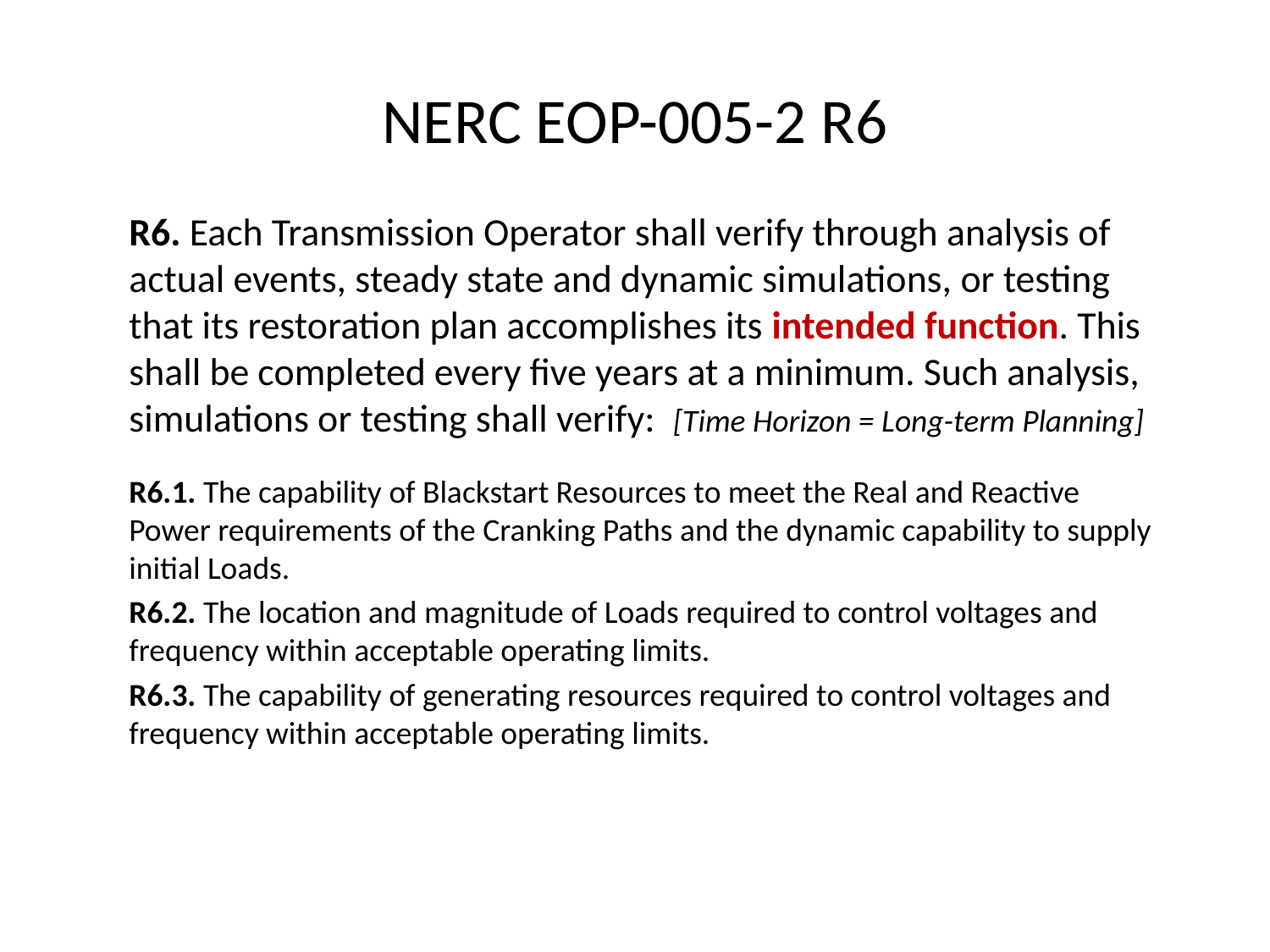

# NERC EOP-005-2 R6
R6. Each Transmission Operator shall verify through analysis of actual events, steady state and dynamic simulations, or testing that its restoration plan accomplishes its intended function. This shall be completed every five years at a minimum. Such analysis, simulations or testing shall verify:  [Time Horizon = Long-term Planning]

R6.1. The capability of Blackstart Resources to meet the Real and Reactive Power requirements of the Cranking Paths and the dynamic capability to supply initial Loads.
R6.2. The location and magnitude of Loads required to control voltages and frequency within acceptable operating limits.
R6.3. The capability of generating resources required to control voltages and frequency within acceptable operating limits.